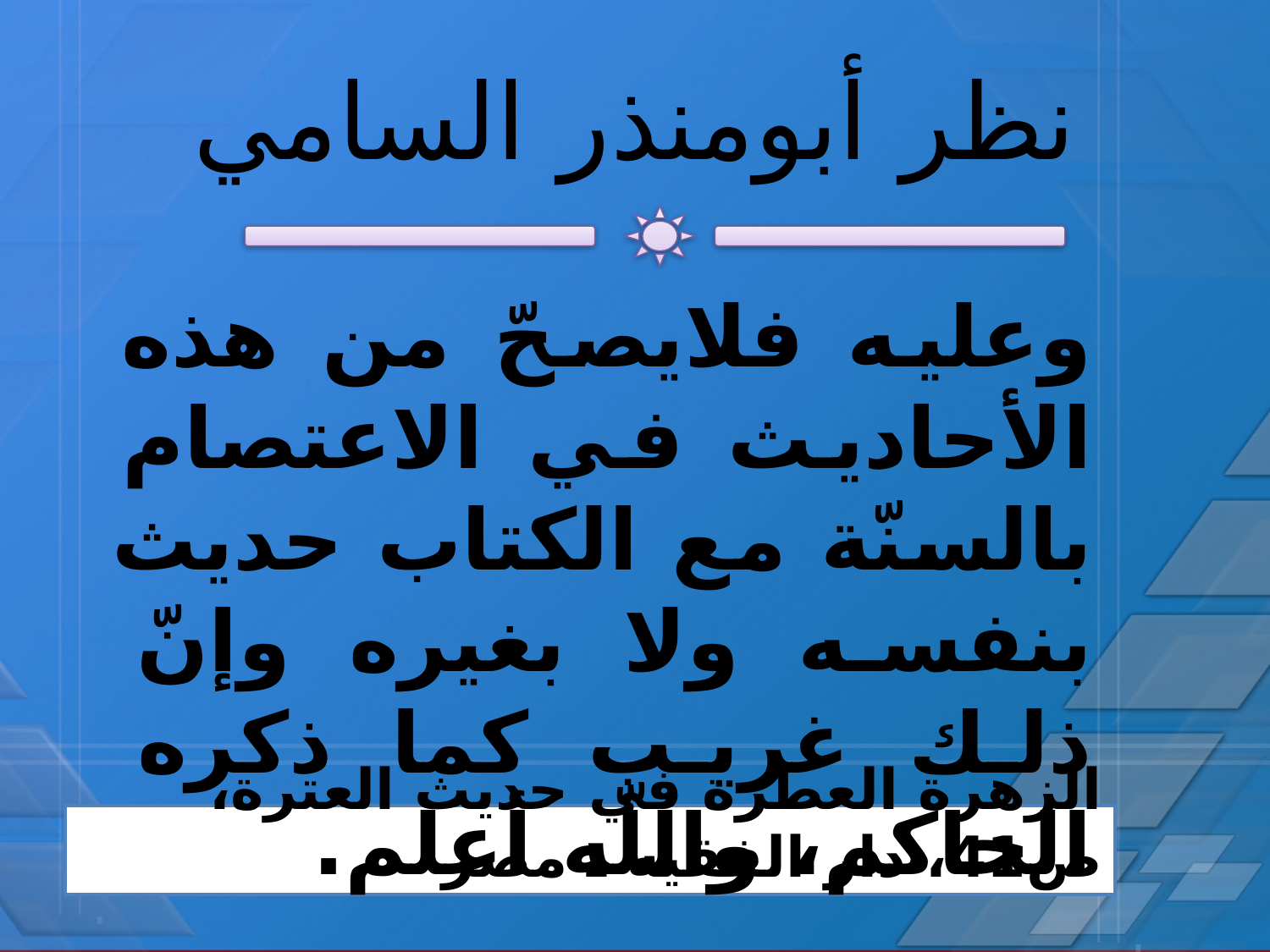

# نظر أبومنذر السامي

وعليه فلايصحّ من هذه الأحاديث في الاعتصام بالسنّة مع الكتاب حديث بنفسه ولا بغيره وإنّ ذلك غريب كما ذكره الحاكم، واللّه أعلم.
الزهرة العطرة في حديث العترة، ص41، دار الفقيه ـ مصر